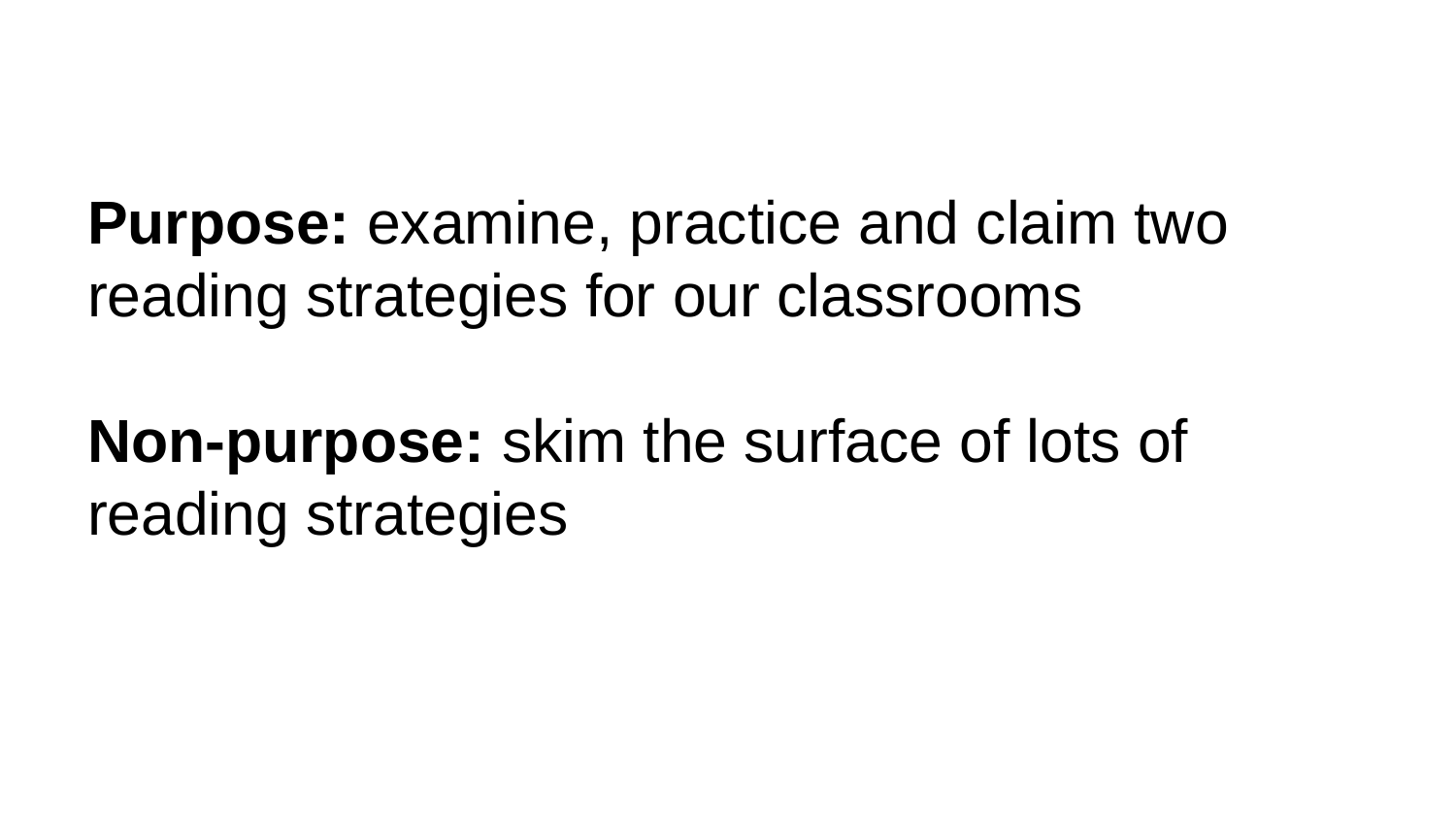

#
Purpose: examine, practice and claim two reading strategies for our classrooms

Non-purpose: skim the surface of lots of reading strategies